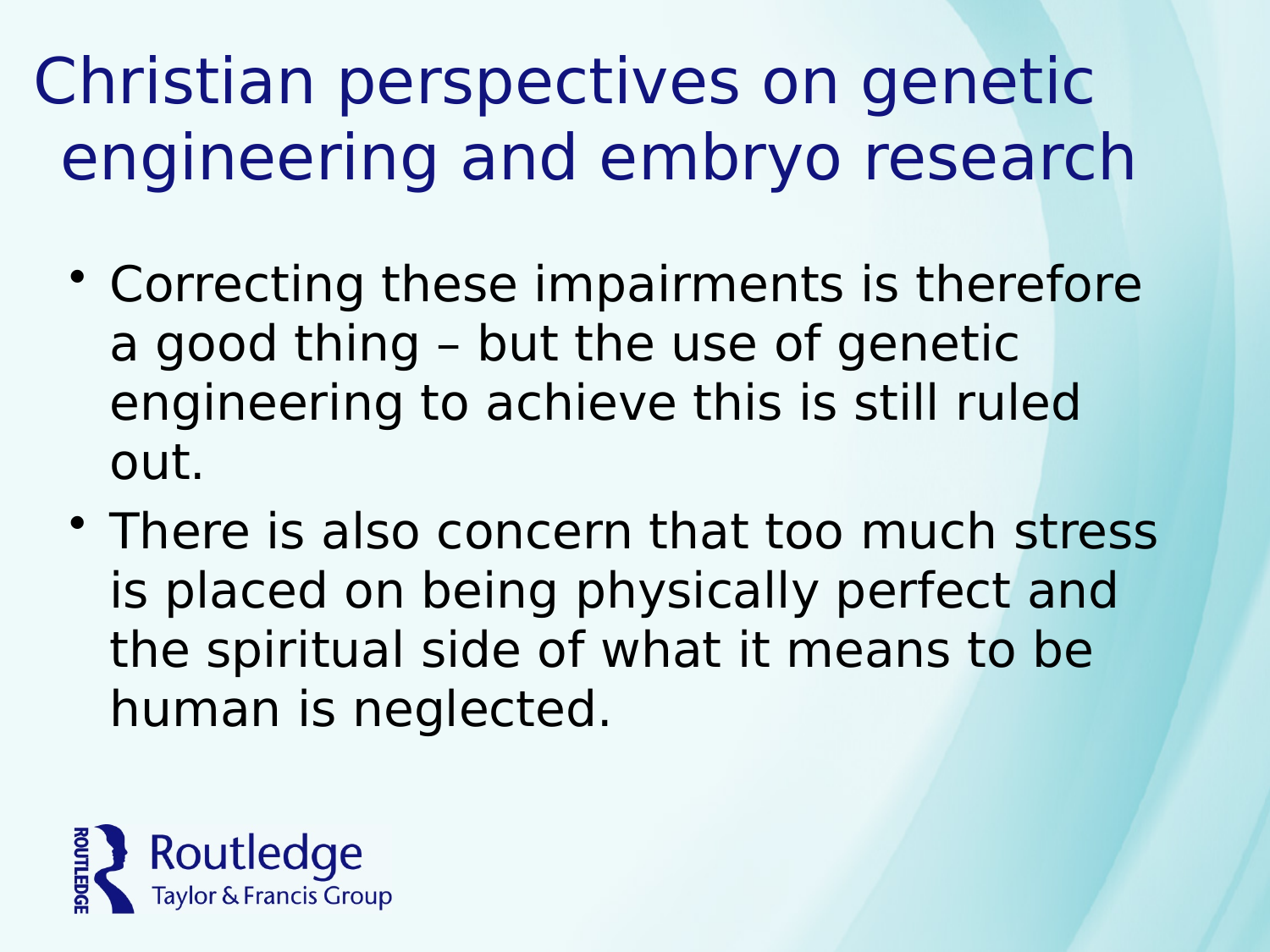

# Christian perspectives on genetic engineering and embryo research
Correcting these impairments is therefore a good thing – but the use of genetic engineering to achieve this is still ruled out.
There is also concern that too much stress is placed on being physically perfect and the spiritual side of what it means to be human is neglected.